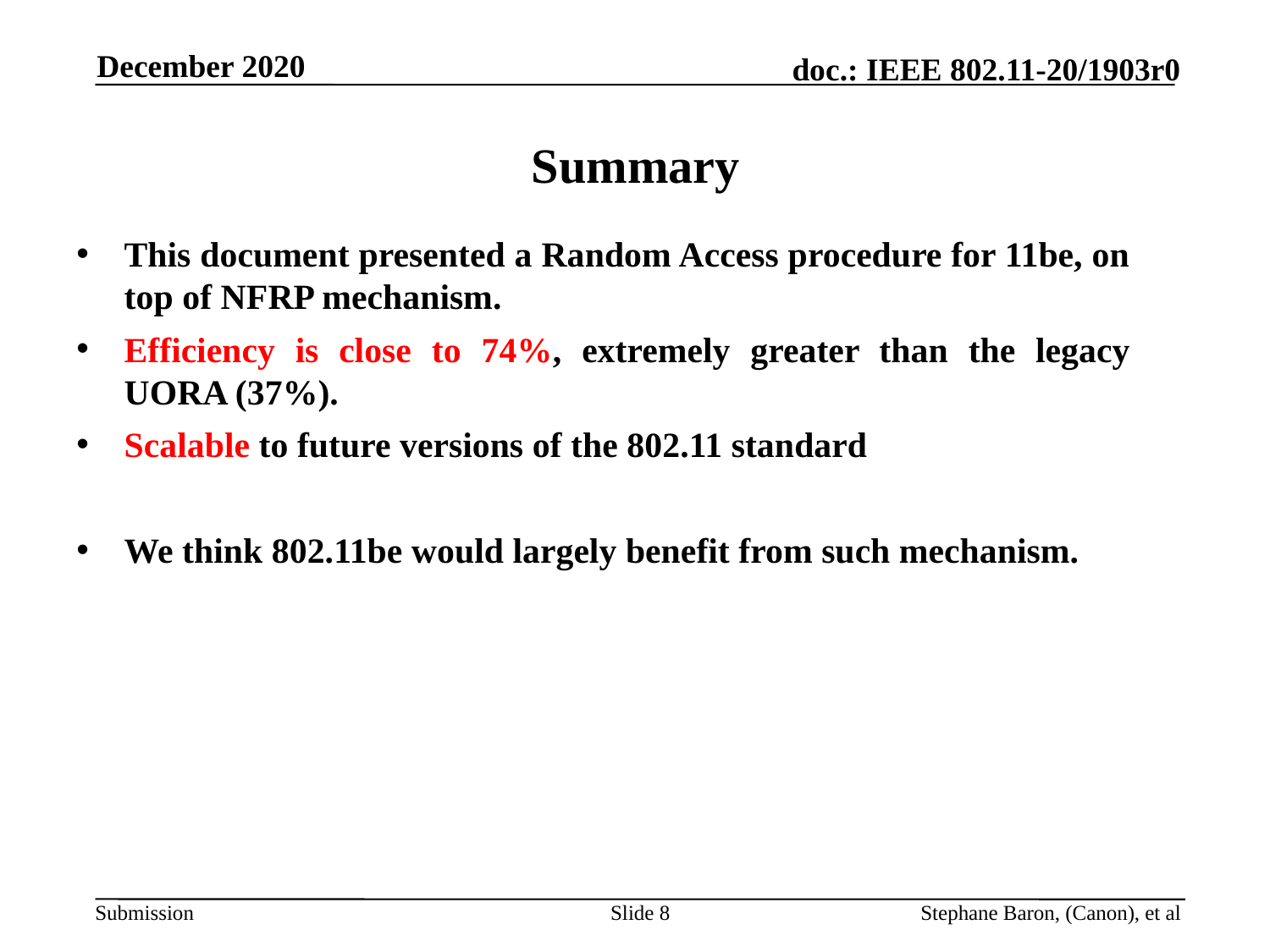

December 2020
# Summary
This document presented a Random Access procedure for 11be, on top of NFRP mechanism.
Efficiency is close to 74%, extremely greater than the legacy UORA (37%).
Scalable to future versions of the 802.11 standard

We think 802.11be would largely benefit from such mechanism.

Slide 8
Stephane Baron, (Canon), et al